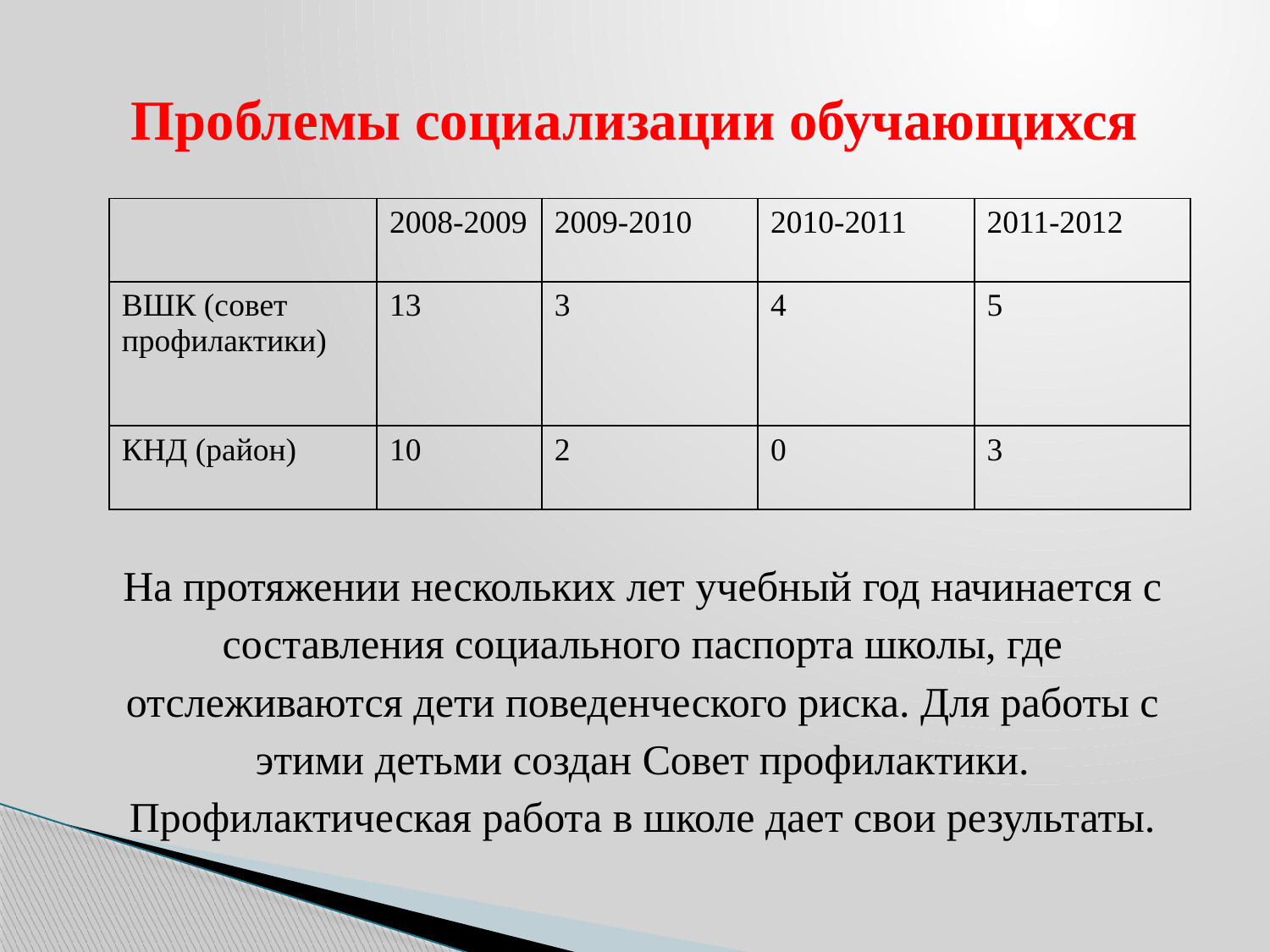

# Проблемы социализации обучающихся
|  | 2008-2009 | 2009-2010 | 2010-2011 | 2011-2012 |
| --- | --- | --- | --- | --- |
| ВШК (совет профилактики) | 13 | 3 | 4 | 5 |
| КНД (район) | 10 | 2 | 0 | 3 |

На протяжении нескольких лет учебный год начинается с
составления социального паспорта школы, где
отслеживаются дети поведенческого риска. Для работы с
этими детьми создан Совет профилактики.
Профилактическая работа в школе дает свои результаты.